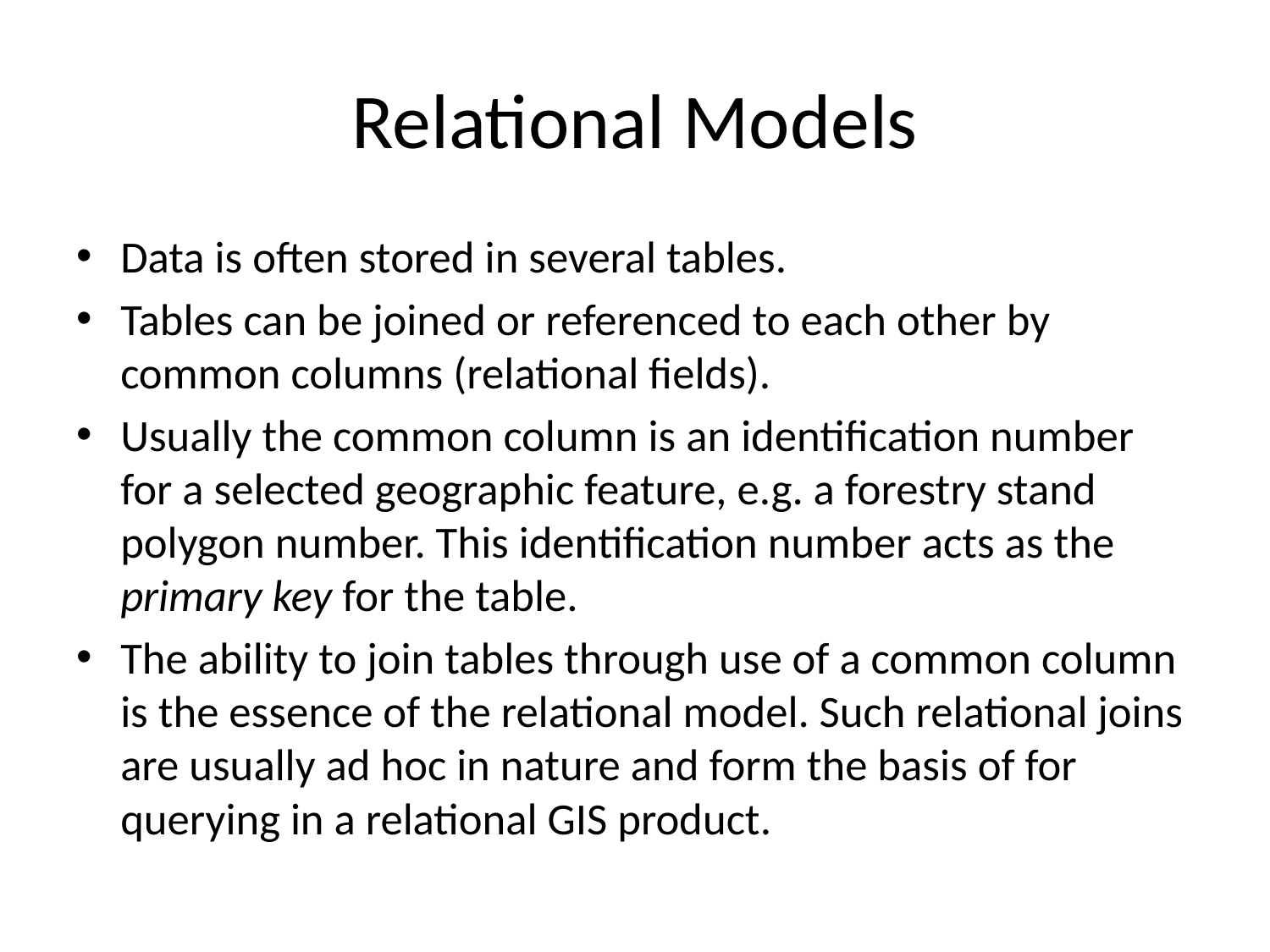

# Relational Models
Data is often stored in several tables.
Tables can be joined or referenced to each other by common columns (relational fields).
Usually the common column is an identification number for a selected geographic feature, e.g. a forestry stand polygon number. This identification number acts as the primary key for the table.
The ability to join tables through use of a common column is the essence of the relational model. Such relational joins are usually ad hoc in nature and form the basis of for querying in a relational GIS product.